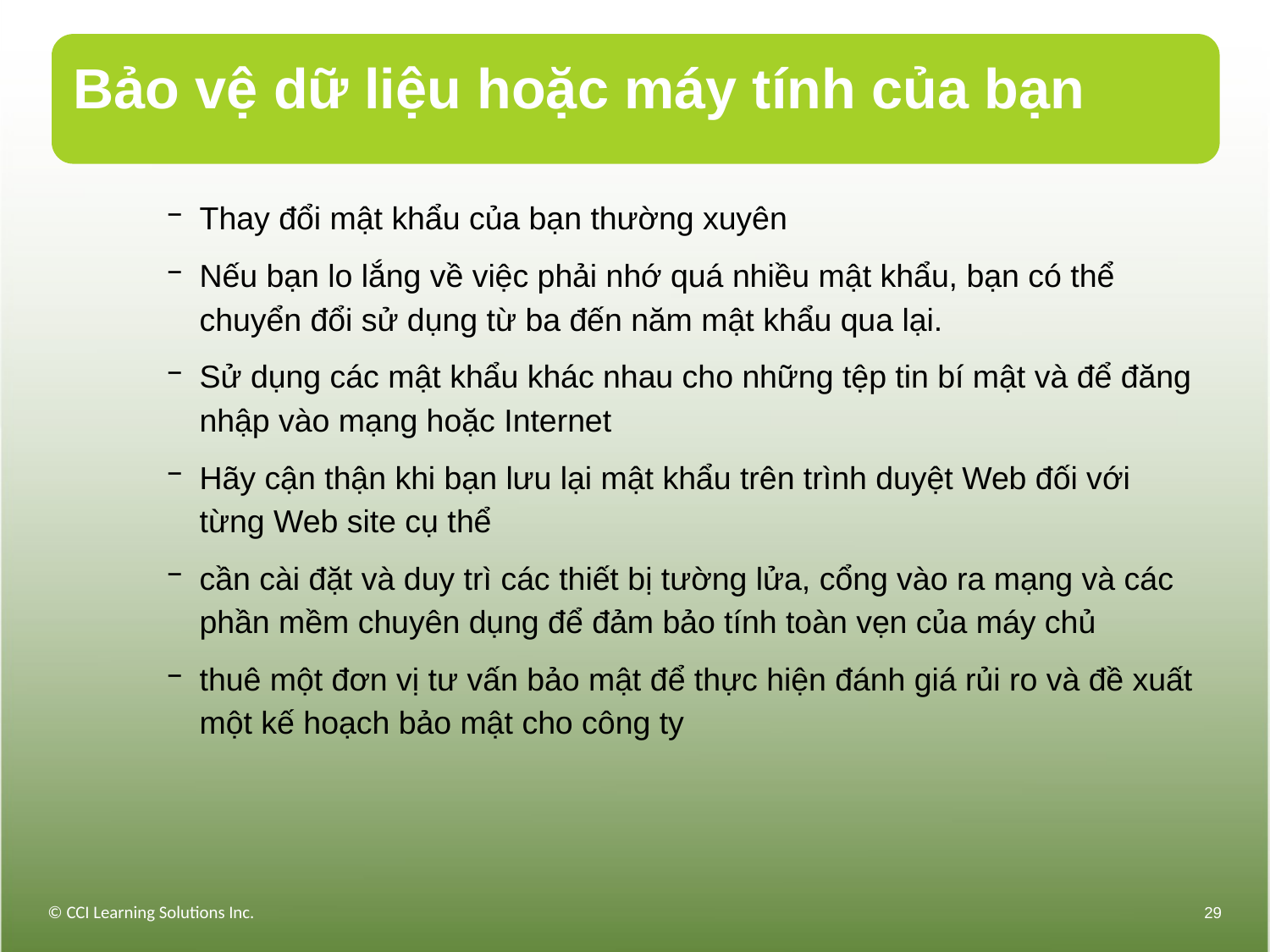

# Bảo vệ dữ liệu hoặc máy tính của bạn
Thay đổi mật khẩu của bạn thường xuyên
Nếu bạn lo lắng về việc phải nhớ quá nhiều mật khẩu, bạn có thể chuyển đổi sử dụng từ ba đến năm mật khẩu qua lại.
Sử dụng các mật khẩu khác nhau cho những tệp tin bí mật và để đăng nhập vào mạng hoặc Internet
Hãy cận thận khi bạn lưu lại mật khẩu trên trình duyệt Web đối với từng Web site cụ thể
cần cài đặt và duy trì các thiết bị tường lửa, cổng vào ra mạng và các phần mềm chuyên dụng để đảm bảo tính toàn vẹn của máy chủ
thuê một đơn vị tư vấn bảo mật để thực hiện đánh giá rủi ro và đề xuất một kế hoạch bảo mật cho công ty
© CCI Learning Solutions Inc.
29